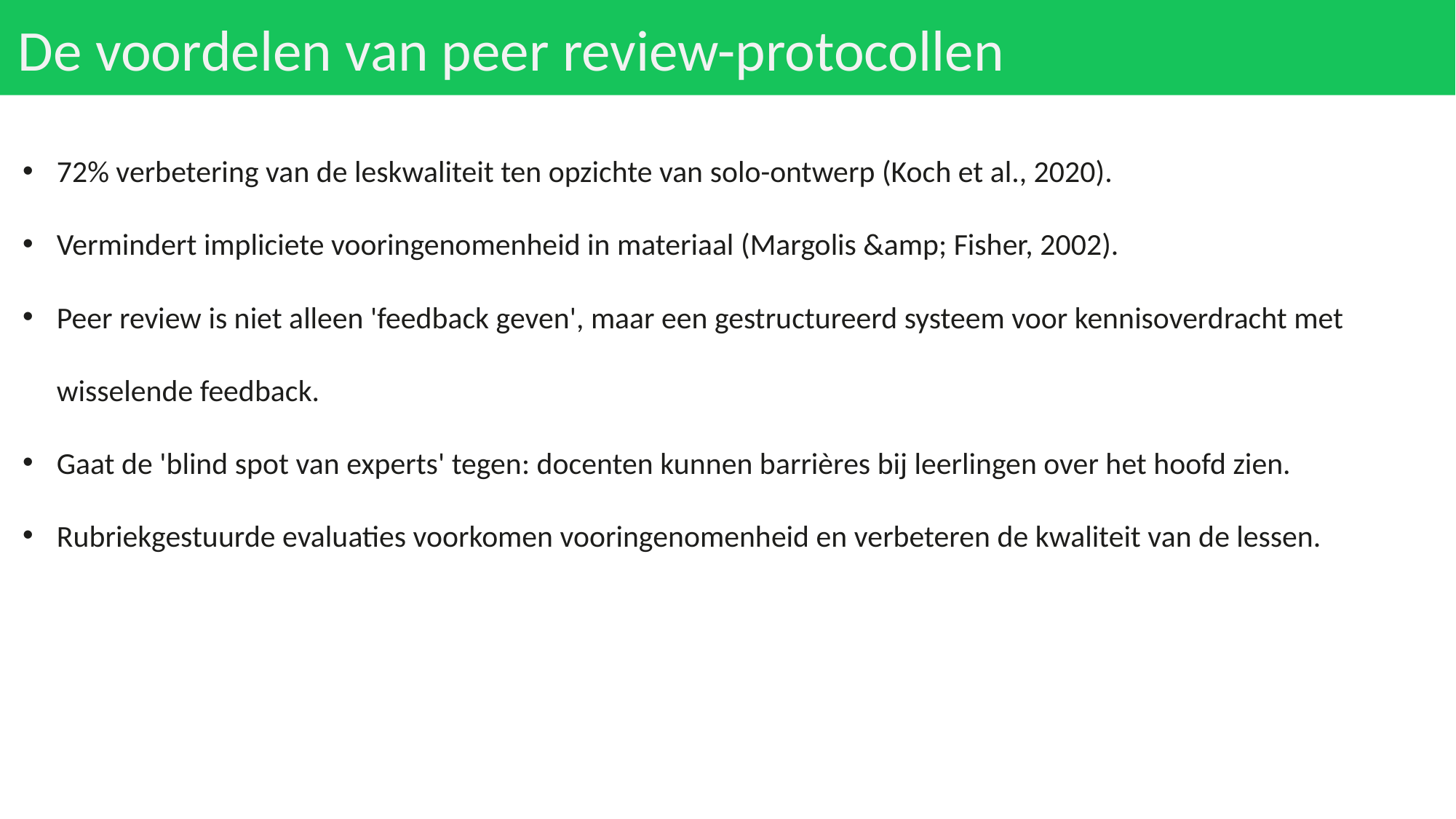

# De voordelen van peer review-protocollen
72% verbetering van de leskwaliteit ten opzichte van solo-ontwerp (Koch et al., 2020).
Vermindert impliciete vooringenomenheid in materiaal (Margolis &amp; Fisher, 2002).
Peer review is niet alleen 'feedback geven', maar een gestructureerd systeem voor kennisoverdracht met wisselende feedback.
Gaat de 'blind spot van experts' tegen: docenten kunnen barrières bij leerlingen over het hoofd zien.
Rubriekgestuurde evaluaties voorkomen vooringenomenheid en verbeteren de kwaliteit van de lessen.